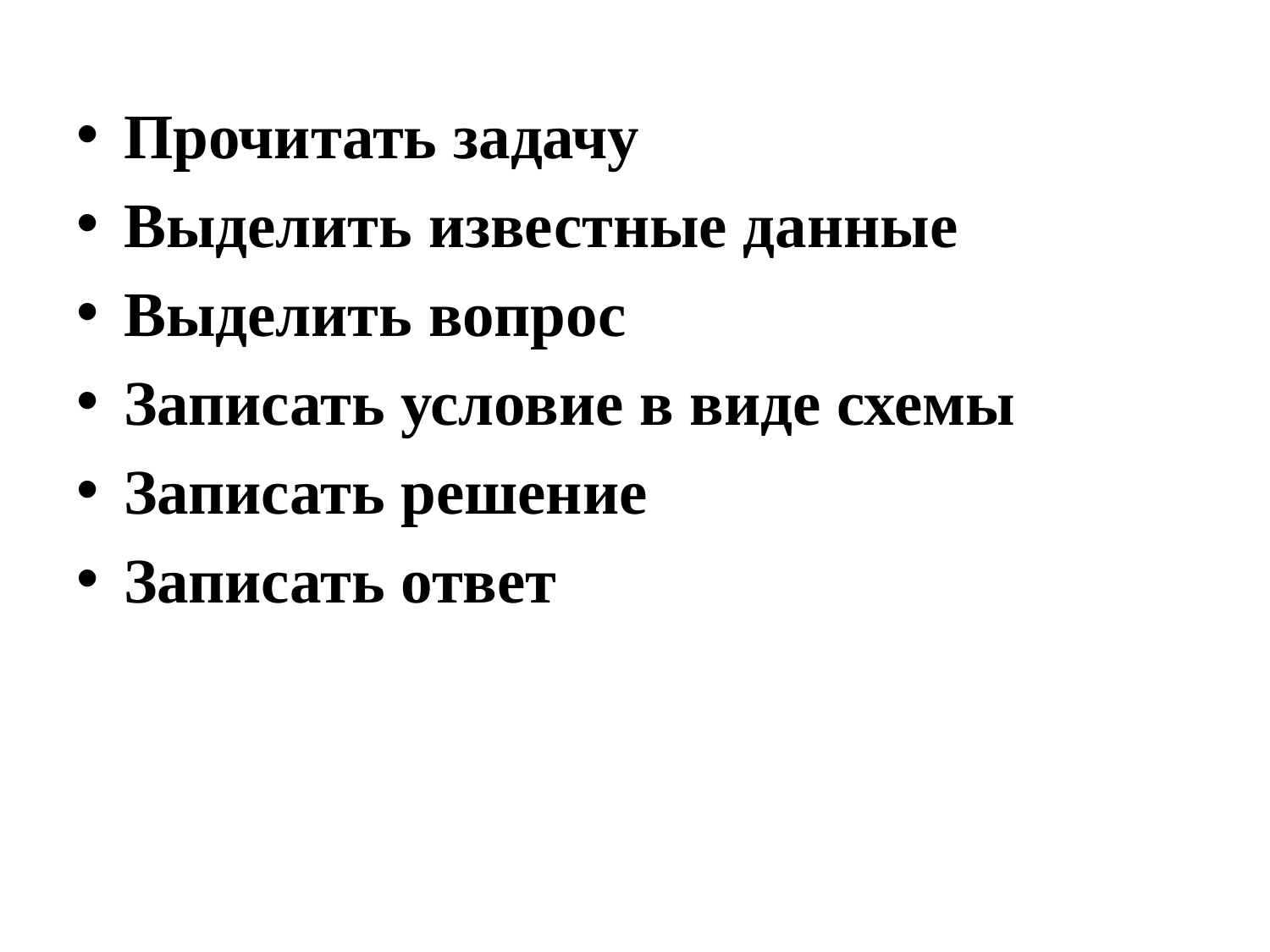

#
Прочитать задачу
Выделить известные данные
Выделить вопрос
Записать условие в виде схемы
Записать решение
Записать ответ